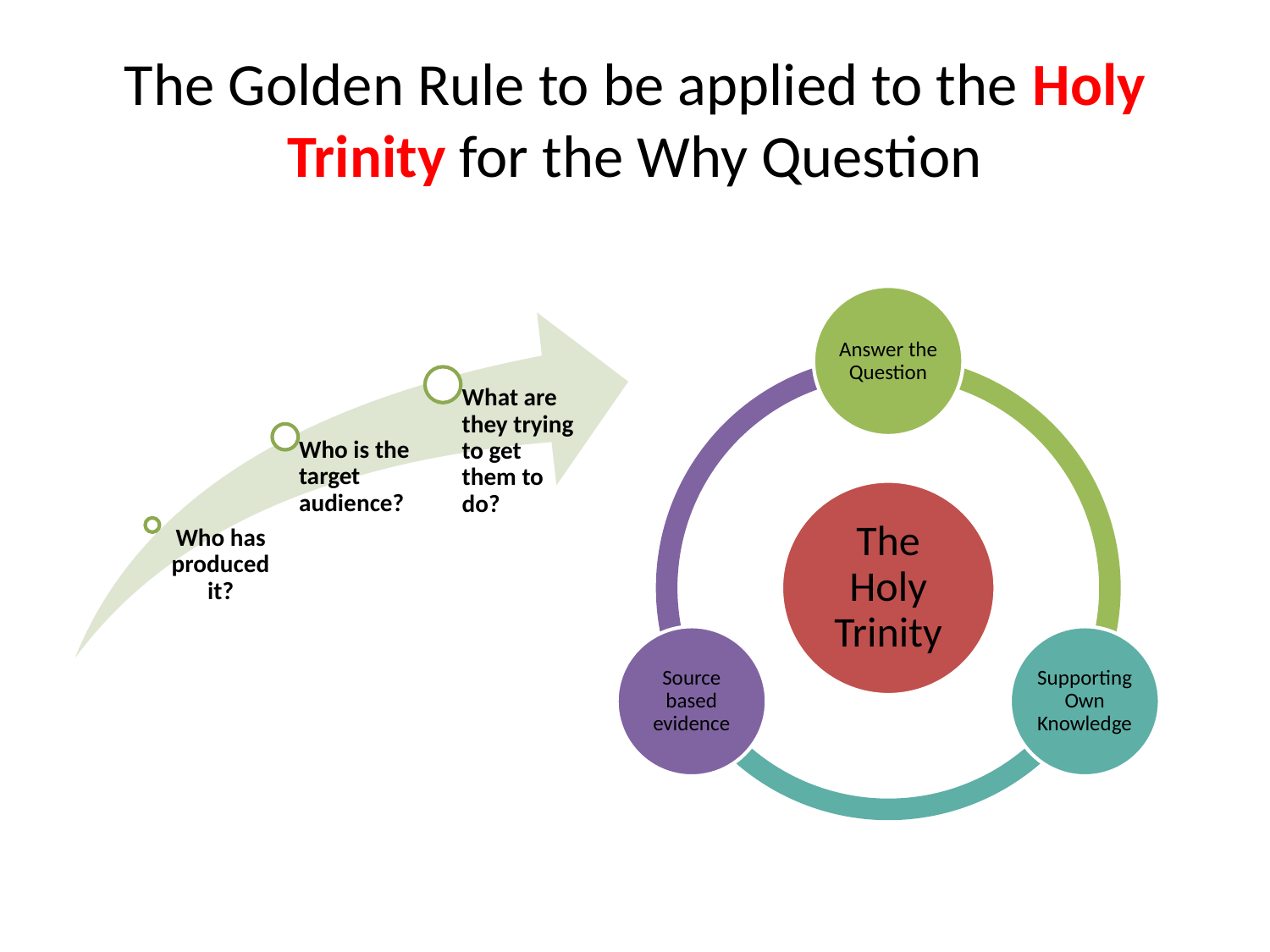

# The Golden Rule to be applied to the Holy Trinity for the Why Question
Who has produced it?
Who is the target audience?
What are they trying to get them to do?
The Holy Trinity
Answer the Question
Supporting Own Knowledge
Source based evidence